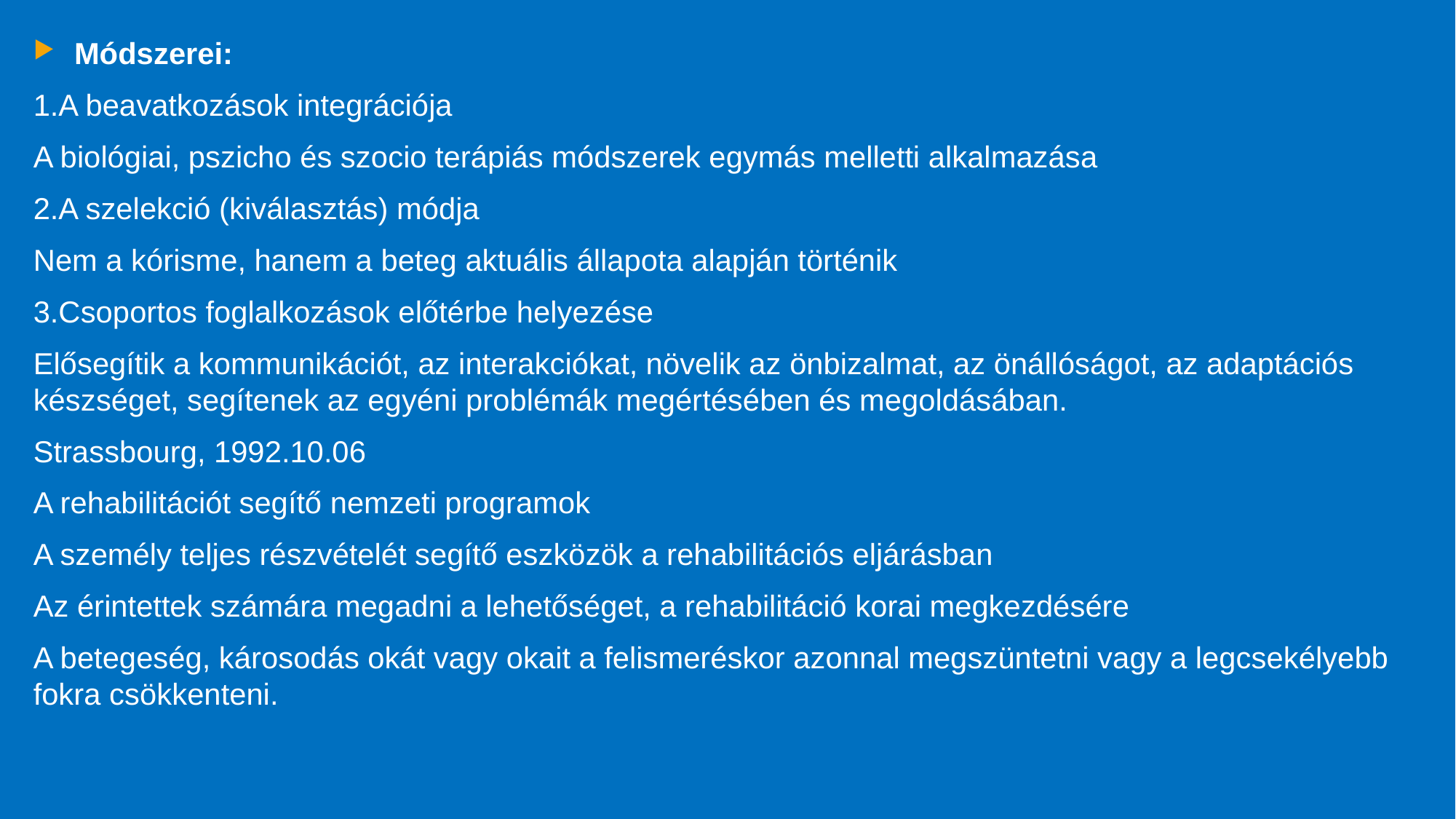

Módszerei:
1.A beavatkozások integrációja
A biológiai, pszicho és szocio terápiás módszerek egymás melletti alkalmazása
2.A szelekció (kiválasztás) módja
Nem a kórisme, hanem a beteg aktuális állapota alapján történik
3.Csoportos foglalkozások előtérbe helyezése
Elősegítik a kommunikációt, az interakciókat, növelik az önbizalmat, az önállóságot, az adaptációs készséget, segítenek az egyéni problémák megértésében és megoldásában.
Strassbourg, 1992.10.06
A rehabilitációt segítő nemzeti programok
A személy teljes részvételét segítő eszközök a rehabilitációs eljárásban
Az érintettek számára megadni a lehetőséget, a rehabilitáció korai megkezdésére
A betegeség, károsodás okát vagy okait a felismeréskor azonnal megszüntetni vagy a legcsekélyebb fokra csökkenteni.